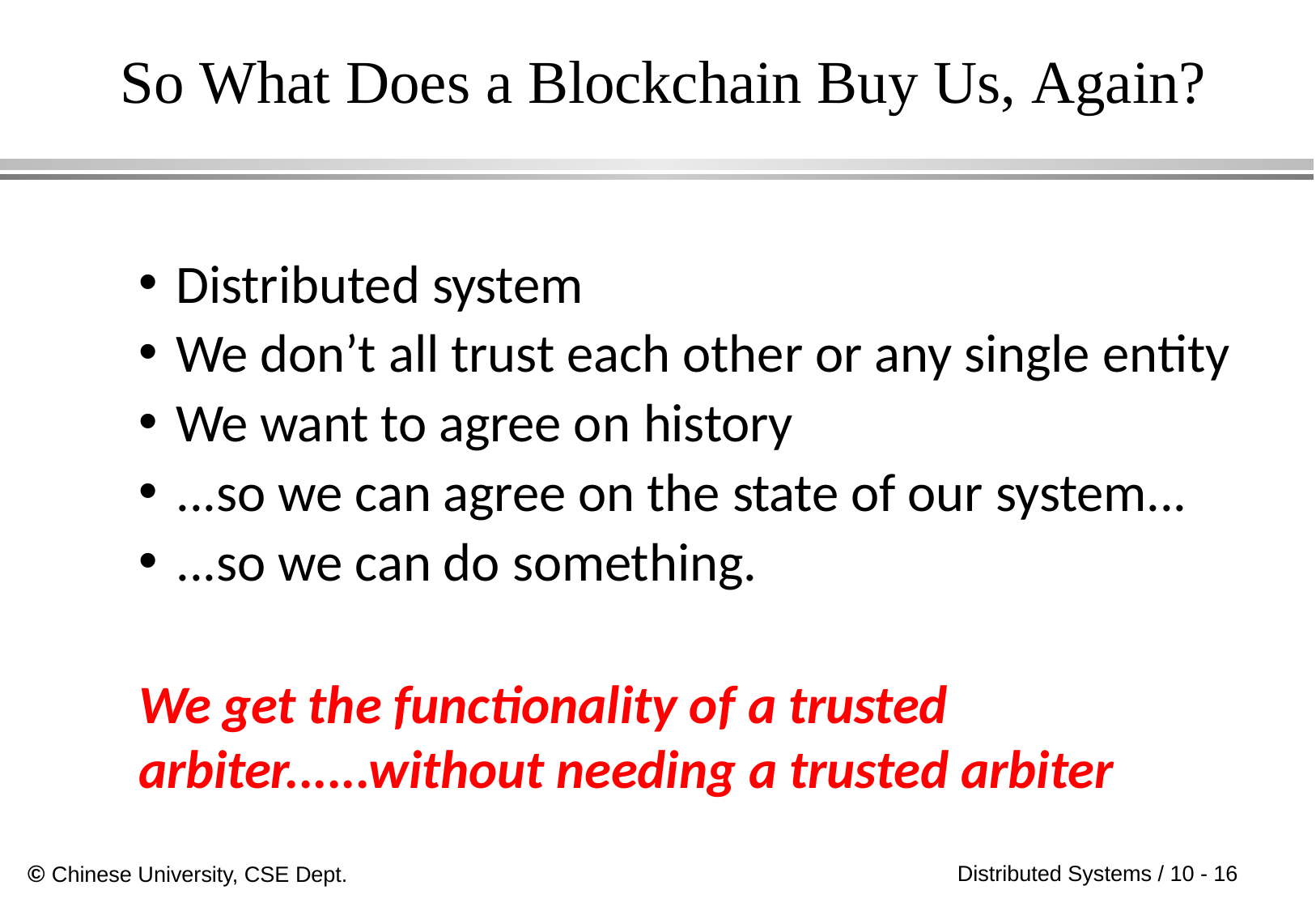

# So What Does a Blockchain Buy Us, Again?
Distributed system
We don’t all trust each other or any single entity
We want to agree on history
...so we can agree on the state of our system...
...so we can do something.

We get the functionality of a trusted arbiter......without needing a trusted arbiter